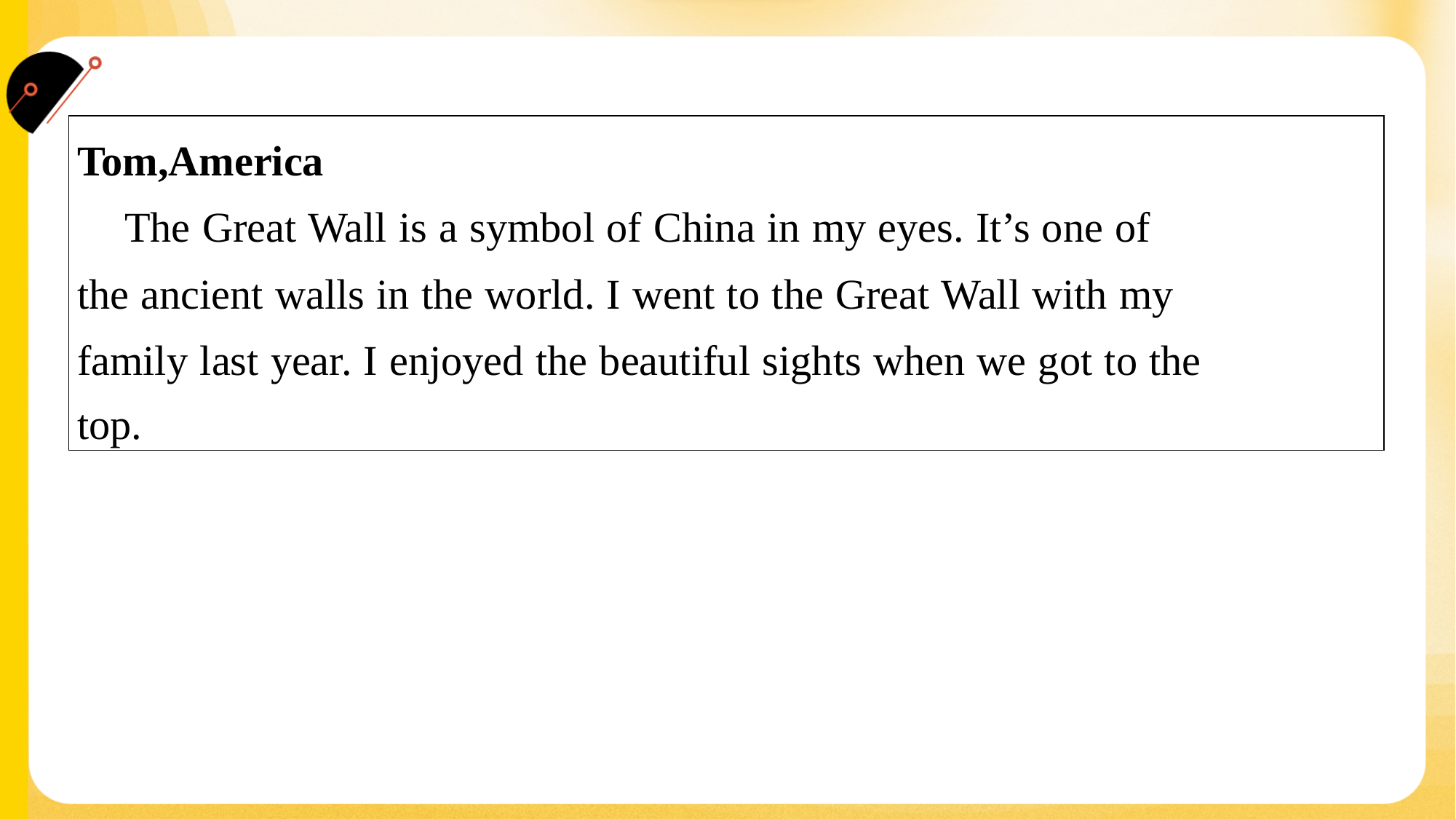

| Tom,America The Great Wall is a symbol of China in my eyes. It’s one of the ancient walls in the world. I went to the Great Wall with my family last year. I enjoyed the beautiful sights when we got to the top. |
| --- |